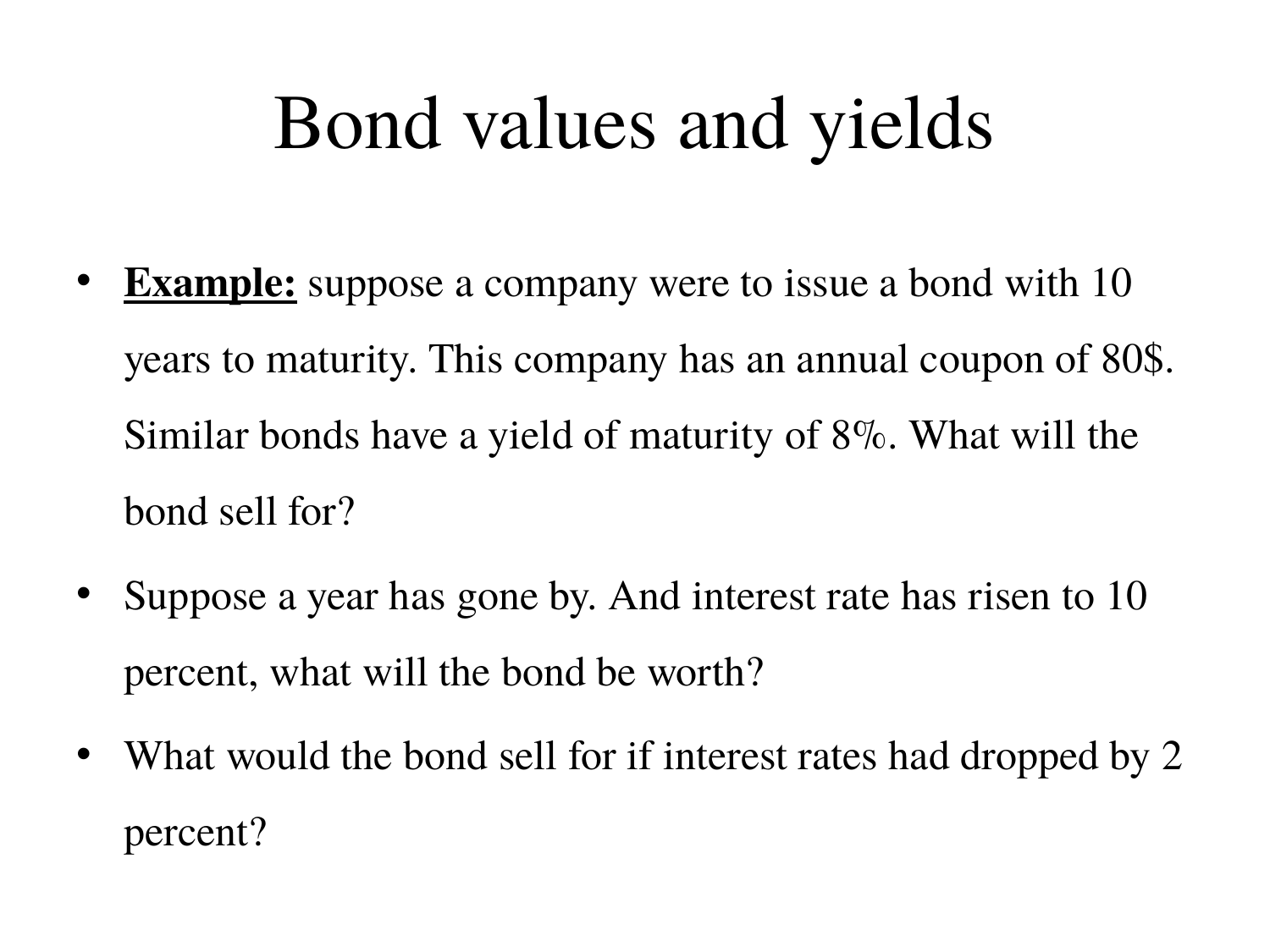

# Bond values and yields
Example: suppose a company were to issue a bond with 10 years to maturity. This company has an annual coupon of 80$. Similar bonds have a yield of maturity of 8%. What will the bond sell for?
Suppose a year has gone by. And interest rate has risen to 10 percent, what will the bond be worth?
What would the bond sell for if interest rates had dropped by 2 percent?